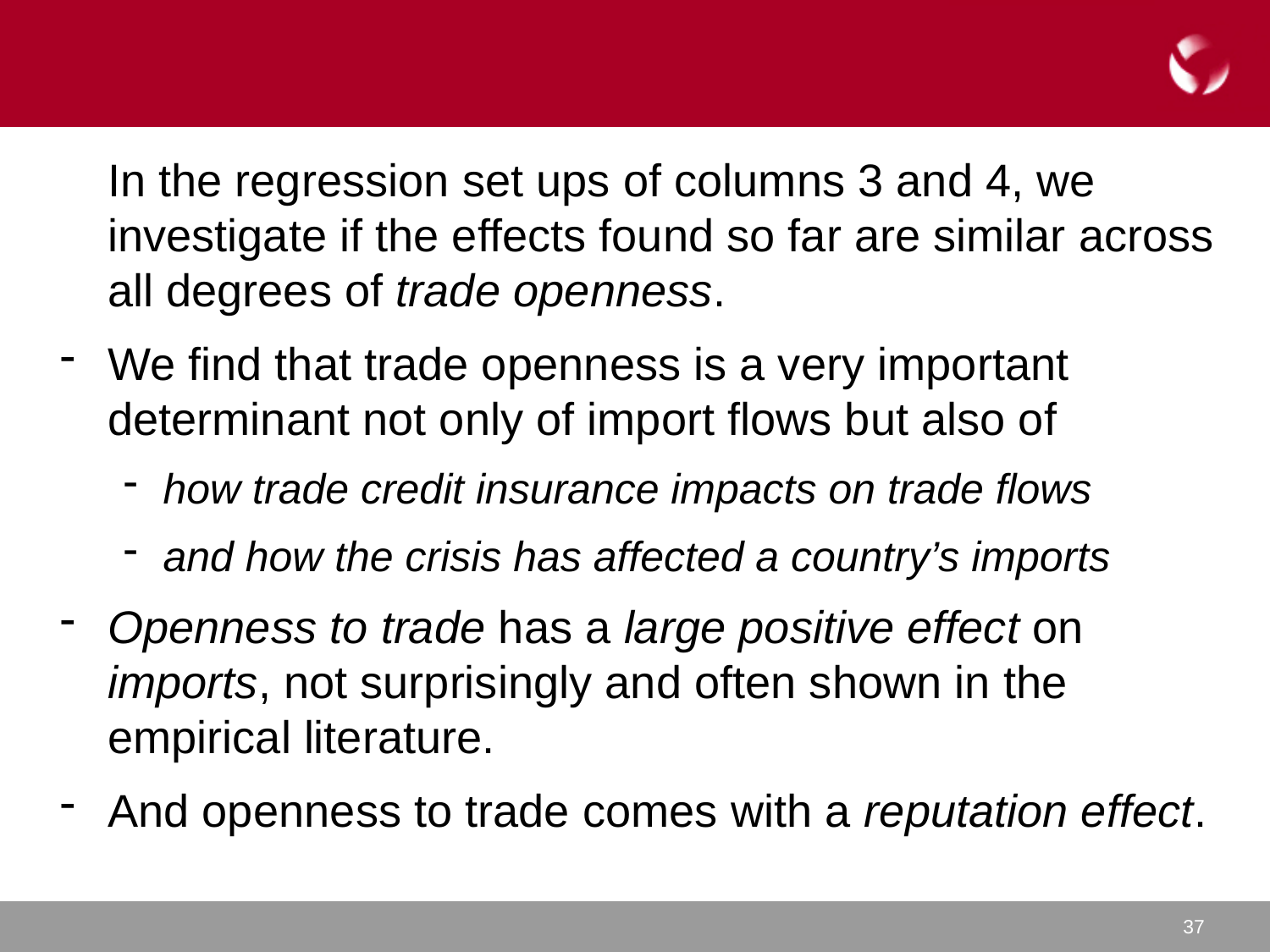

#
	In the regression set ups of columns 3 and 4, we investigate if the effects found so far are similar across all degrees of trade openness.
We find that trade openness is a very important determinant not only of import flows but also of
how trade credit insurance impacts on trade flows
and how the crisis has affected a country’s imports
Openness to trade has a large positive effect on imports, not surprisingly and often shown in the empirical literature.
And openness to trade comes with a reputation effect.
37